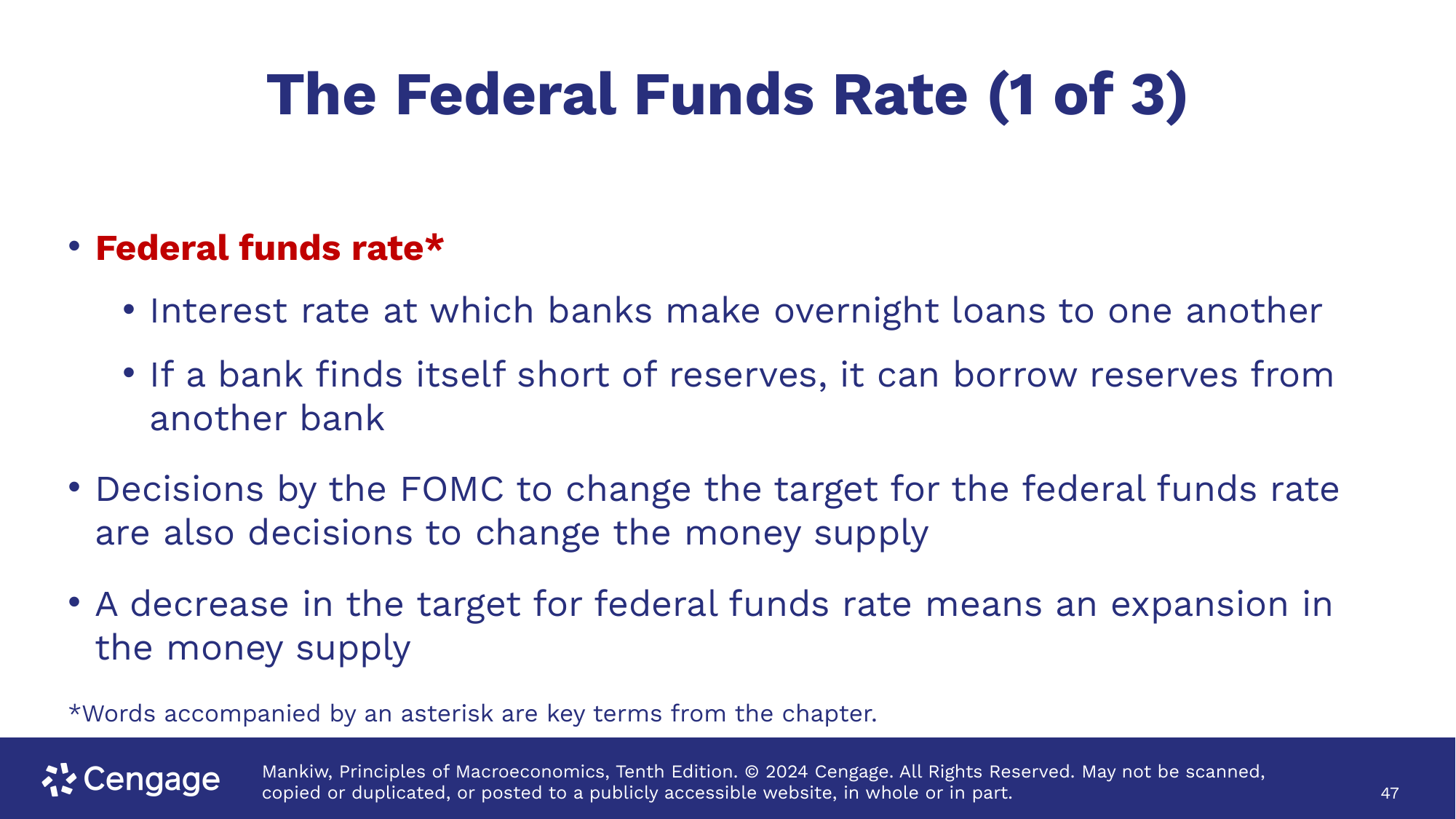

# The Federal Funds Rate (1 of 3)
Federal funds rate*
Interest rate at which banks make overnight loans to one another
If a bank finds itself short of reserves, it can borrow reserves from another bank
Decisions by the FOMC to change the target for the federal funds rate are also decisions to change the money supply
A decrease in the target for federal funds rate means an expansion in the money supply
*Words accompanied by an asterisk are key terms from the chapter.